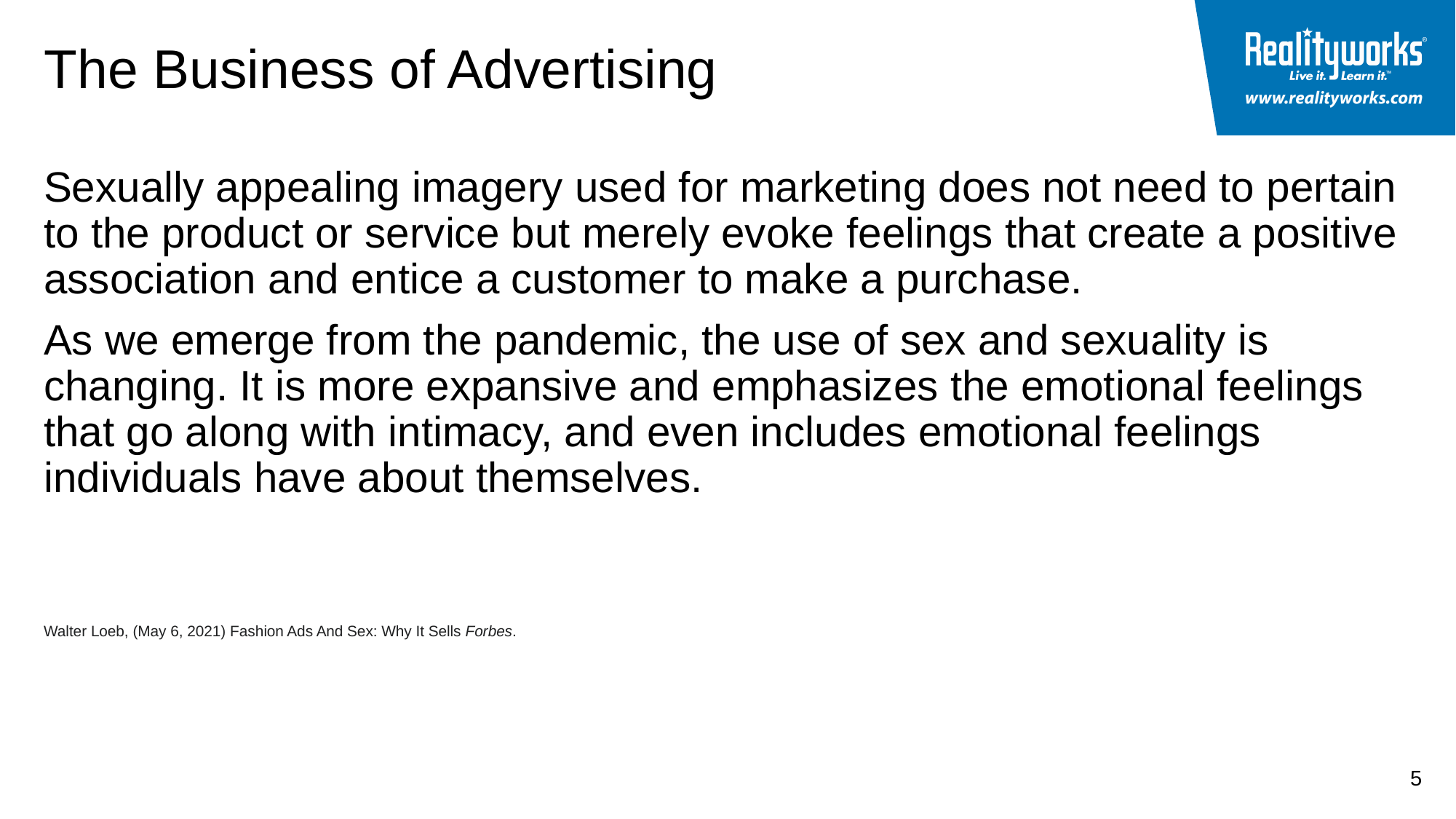

# The Business of Advertising
Sexually appealing imagery used for marketing does not need to pertain to the product or service but merely evoke feelings that create a positive association and entice a customer to make a purchase.
As we emerge from the pandemic, the use of sex and sexuality is changing. It is more expansive and emphasizes the emotional feelings that go along with intimacy, and even includes emotional feelings individuals have about themselves.

Walter Loeb, (May 6, 2021) Fashion Ads And Sex: Why It Sells Forbes.
5